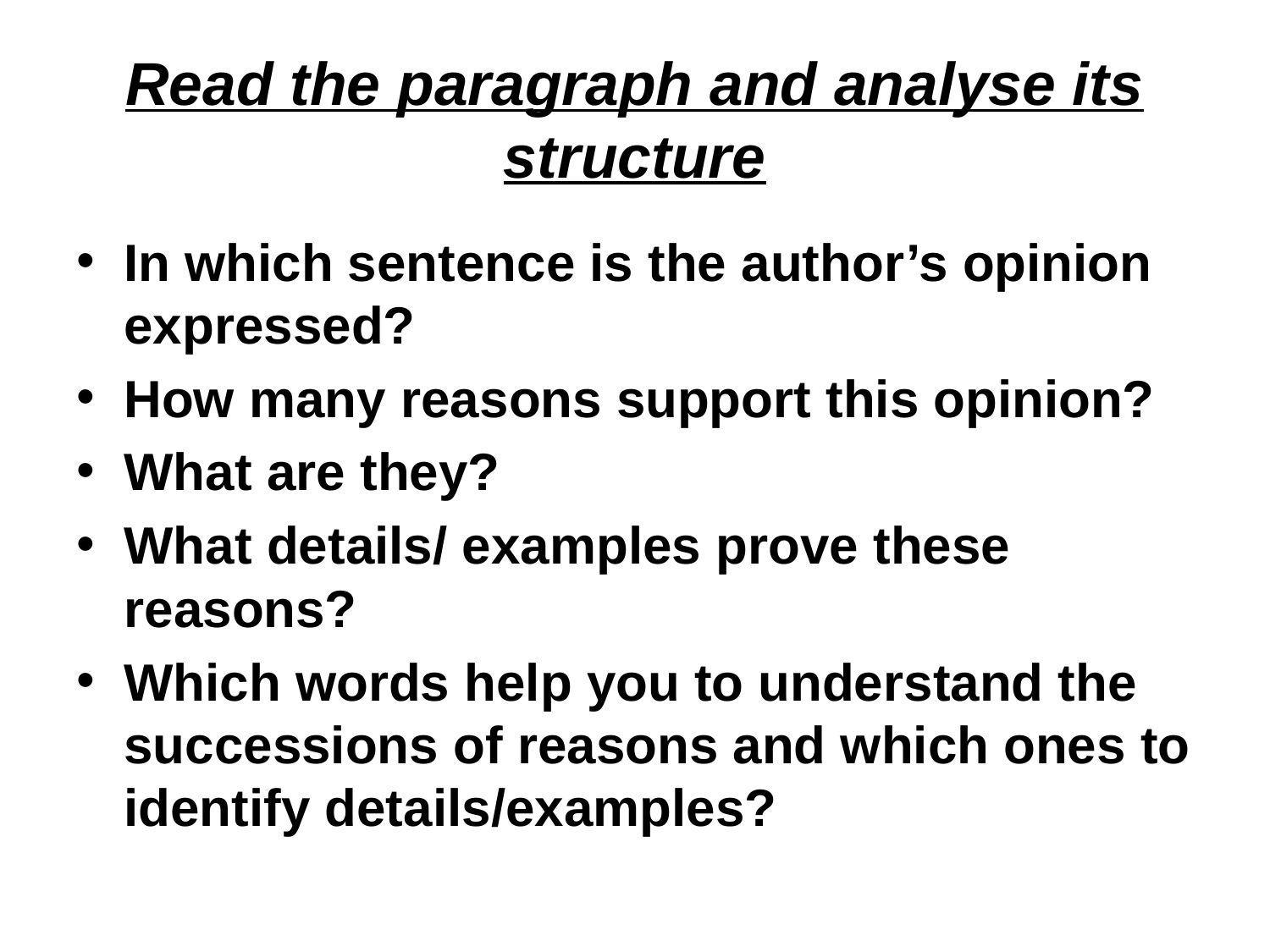

# Read the paragraph and analyse its structure
In which sentence is the author’s opinion expressed?
How many reasons support this opinion?
What are they?
What details/ examples prove these reasons?
Which words help you to understand the successions of reasons and which ones to identify details/examples?